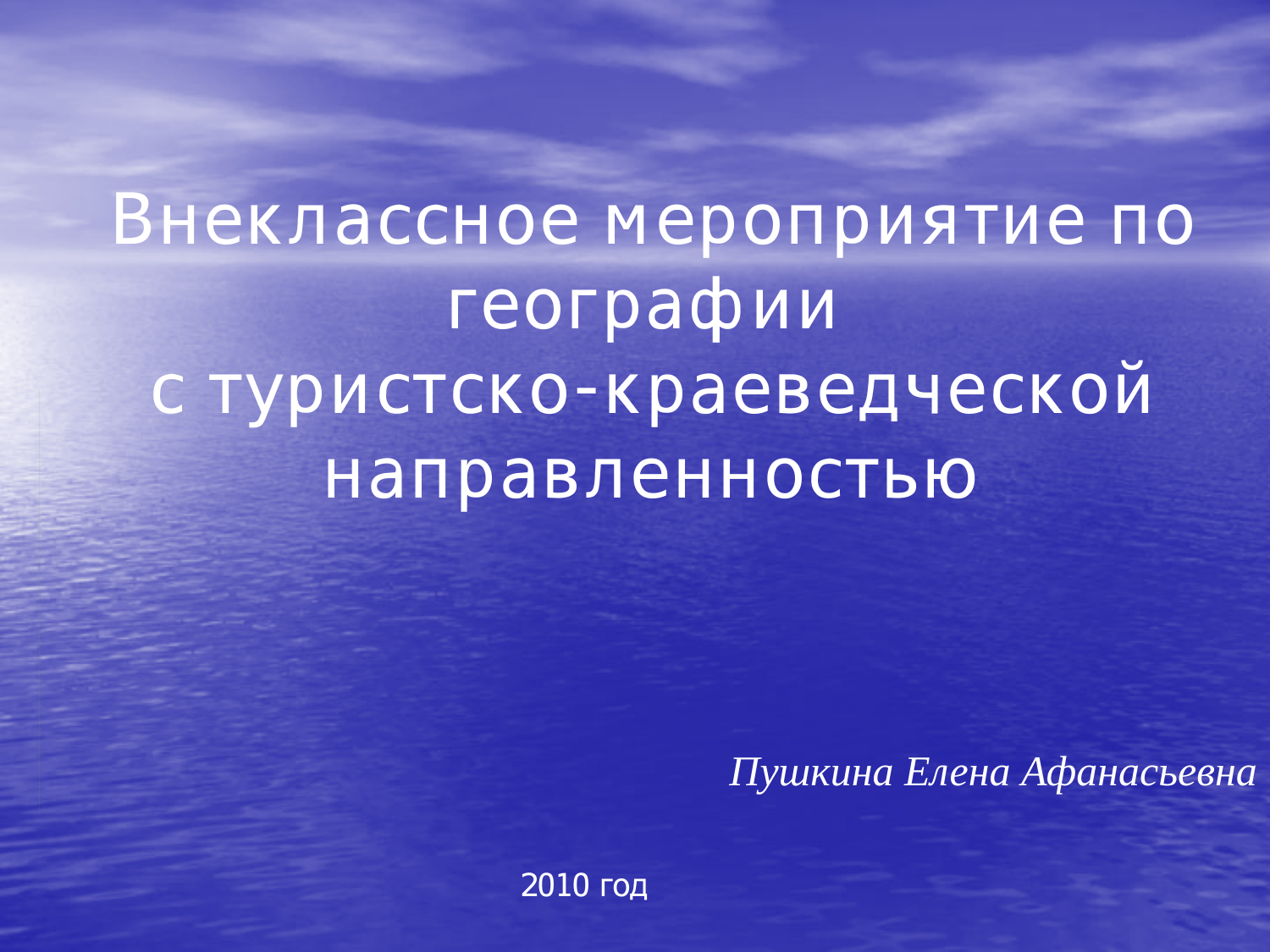

# Внеклассное мероприятие по географии с туристcко-краеведческой направленностью

Пушкина Елена Афанасьевна
2010 год